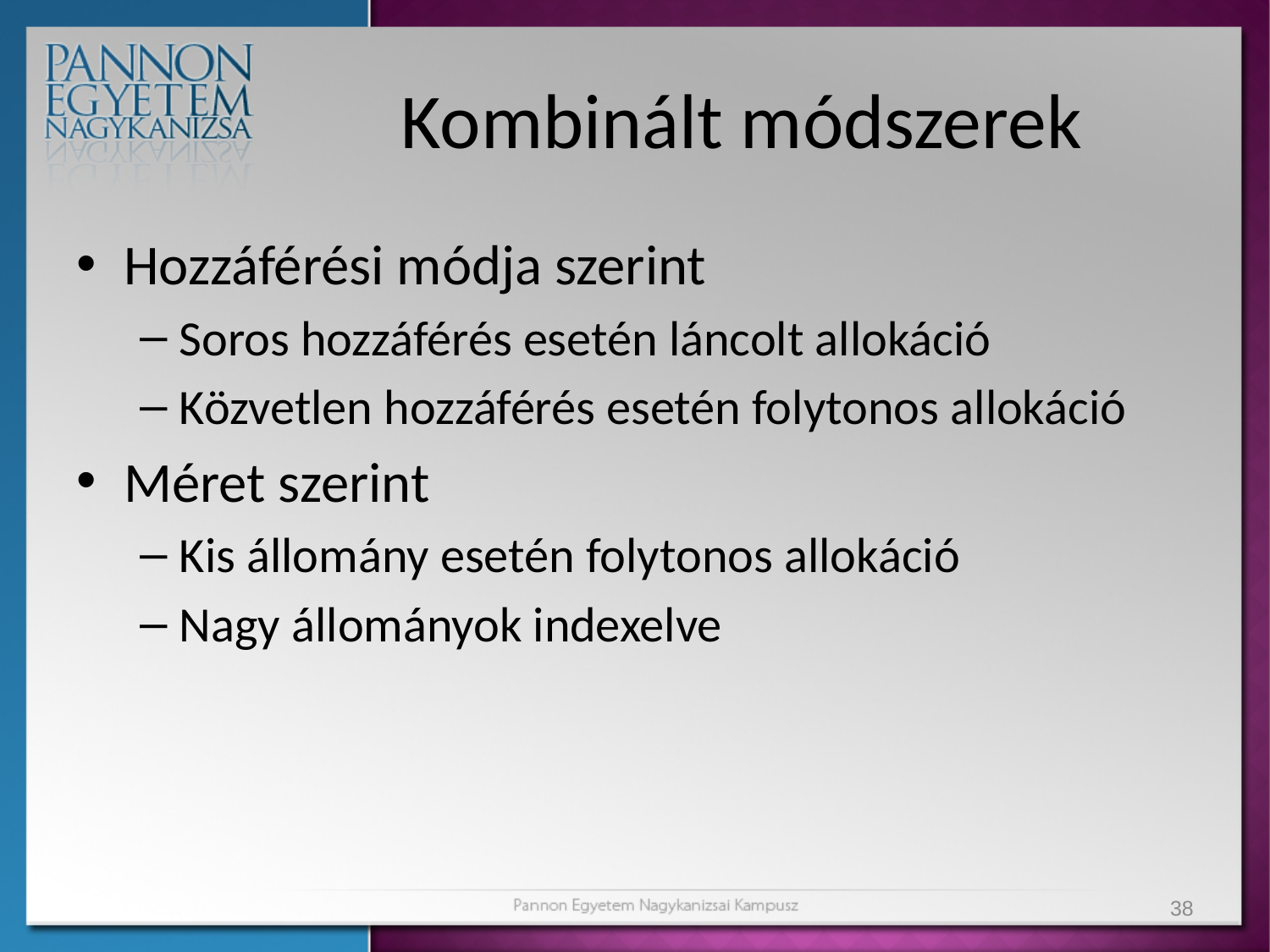

# Kombinált módszerek
Hozzáférési módja szerint
Soros hozzáférés esetén láncolt allokáció
Közvetlen hozzáférés esetén folytonos allokáció
Méret szerint
Kis állomány esetén folytonos allokáció
Nagy állományok indexelve

38